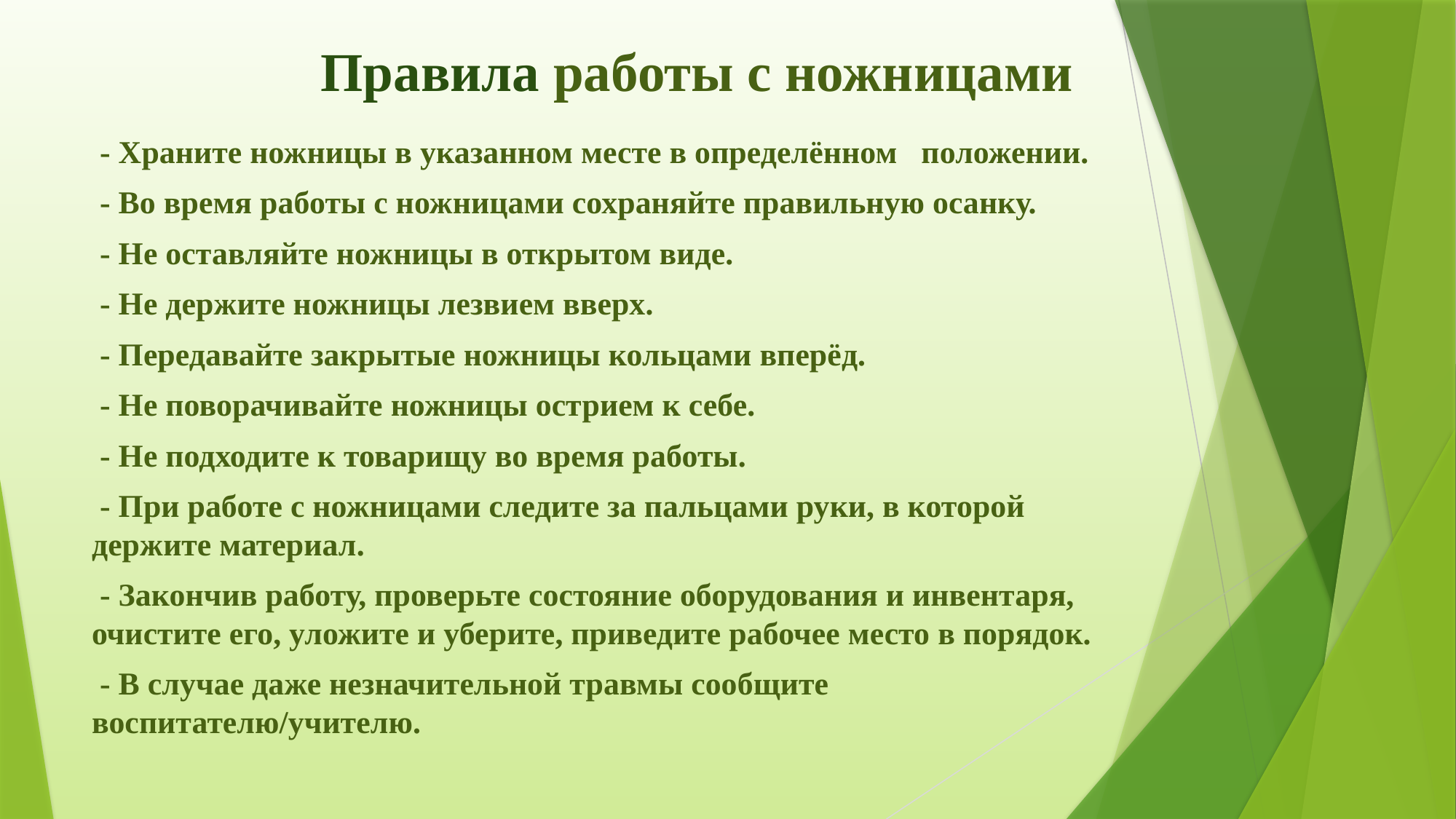

# Правила работы с ножницами
 - Храните ножницы в указанном месте в определённом   положении.
 - Во время работы с ножницами сохраняйте правильную осанку.
 - Не оставляйте ножницы в открытом виде.
 - Не держите ножницы лезвием вверх.
 - Передавайте закрытые ножницы кольцами вперёд.
 - Не поворачивайте ножницы острием к себе.
 - Не подходите к товарищу во время работы.
 - При работе с ножницами следите за пальцами руки, в которой держите материал.
 - Закончив работу, проверьте состояние оборудования и инвентаря, очистите его, уложите и уберите, приведите рабочее место в порядок.
 - В случае даже незначительной травмы сообщите воспитателю/учителю.